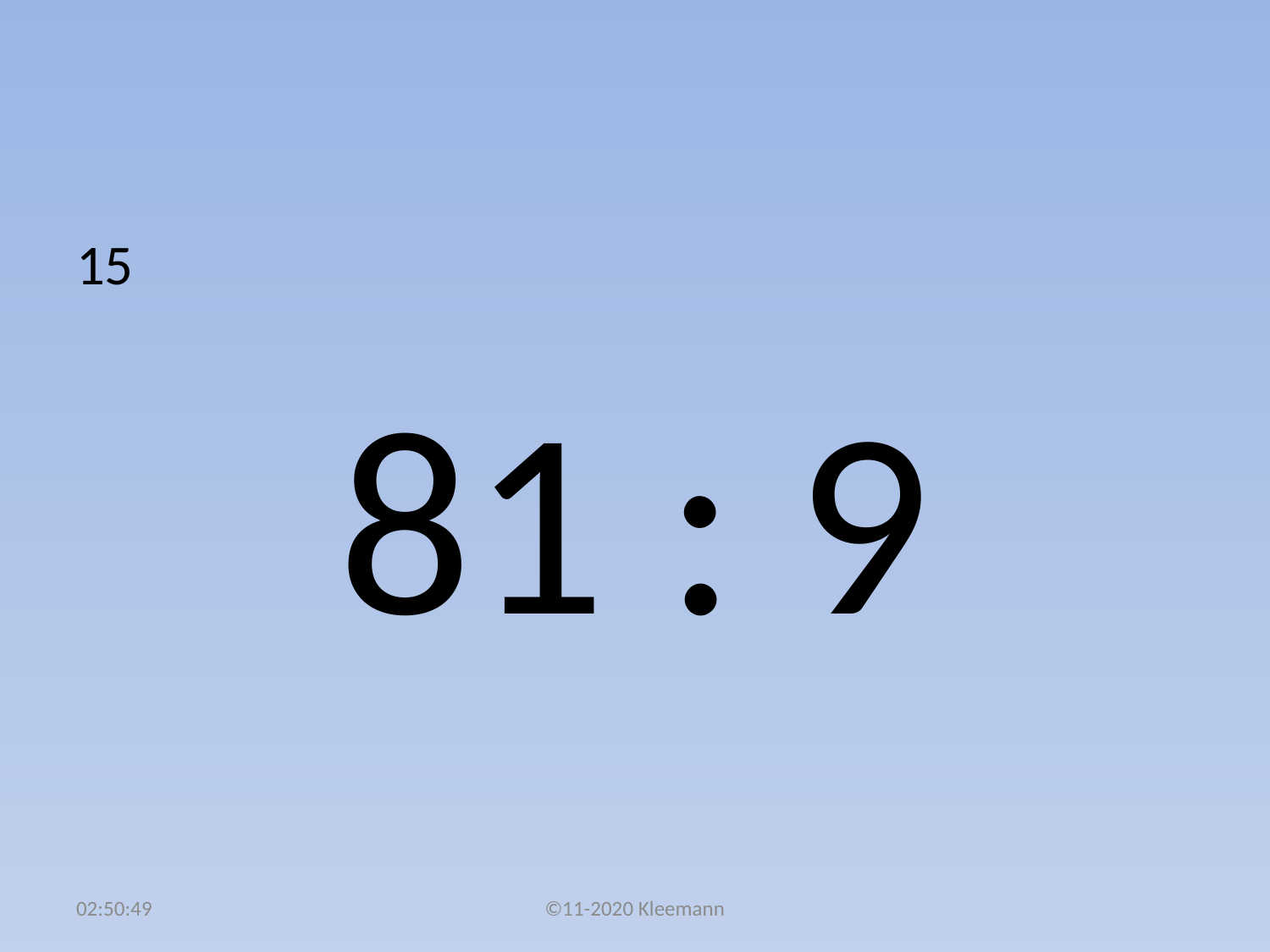

#
15
81 : 9
02:50:49
©11-2020 Kleemann